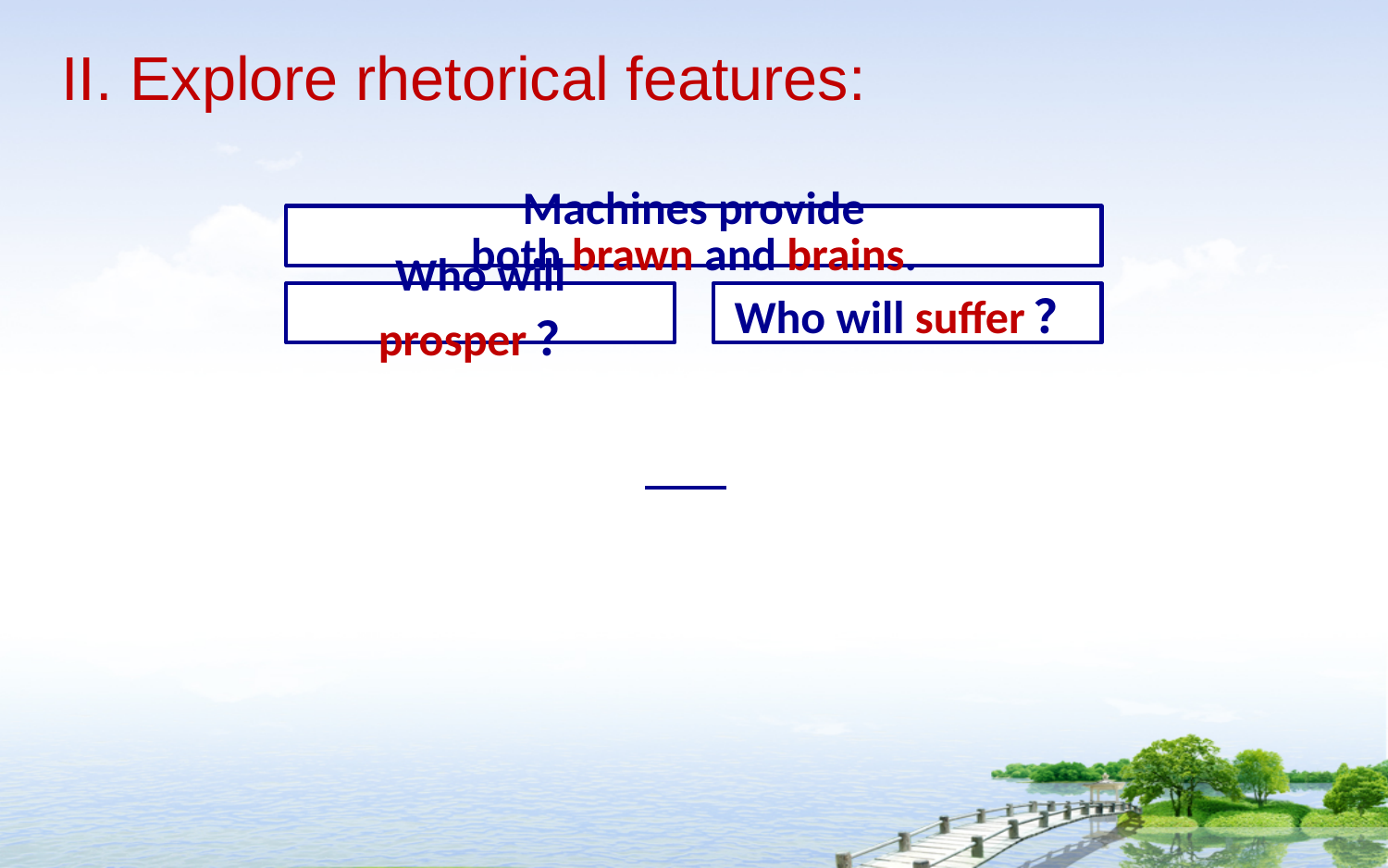

II. Explore rhetorical features:
Machines provide
Who will suffer？